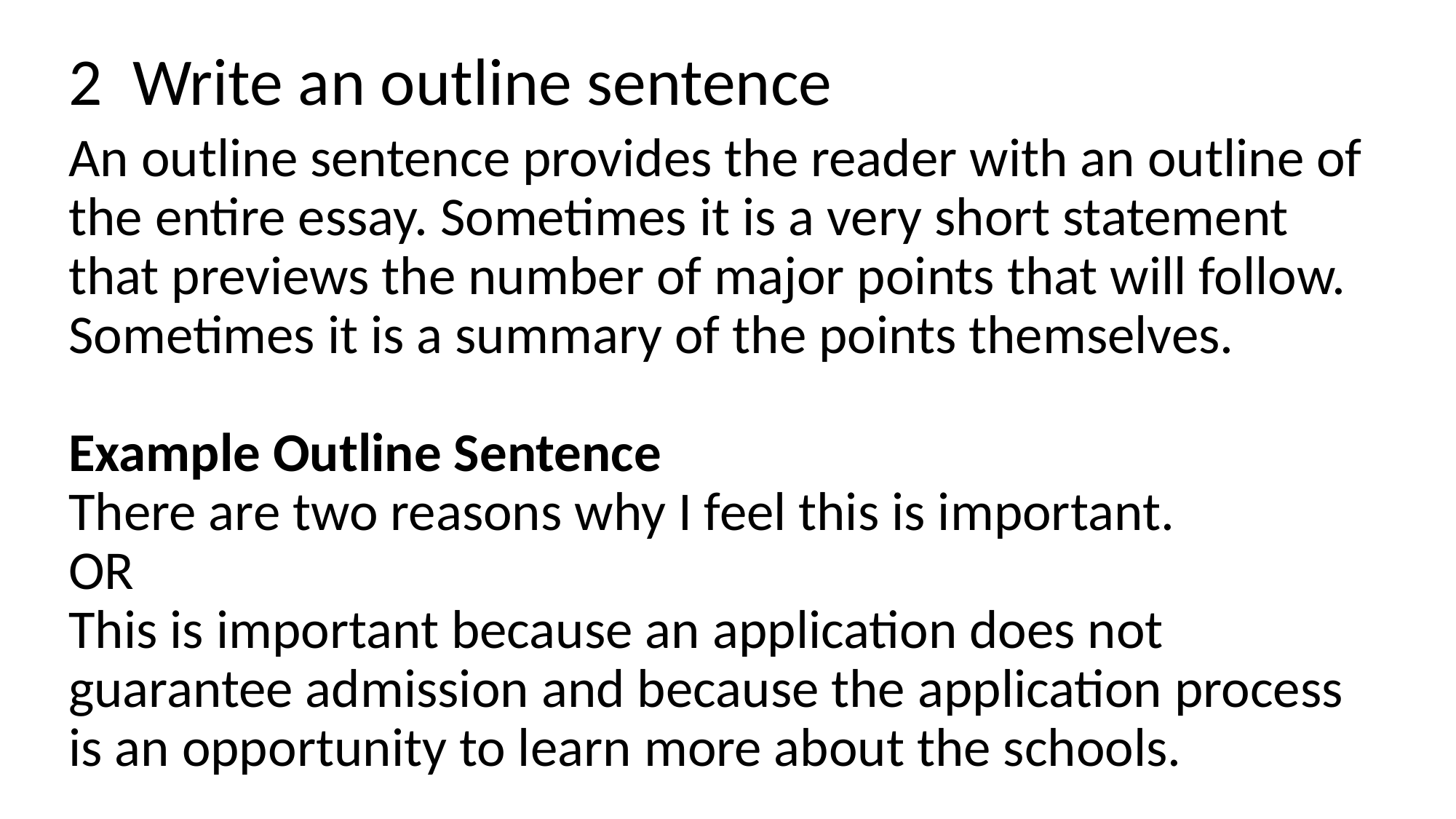

# 2  Write an outline sentence
An outline sentence provides the reader with an outline of the entire essay. Sometimes it is a very short statement that previews the number of major points that will follow. Sometimes it is a summary of the points themselves.

Example Outline Sentence
There are two reasons why I feel this is important.
OR
This is important because an application does not guarantee admission and because the application process is an opportunity to learn more about the schools.